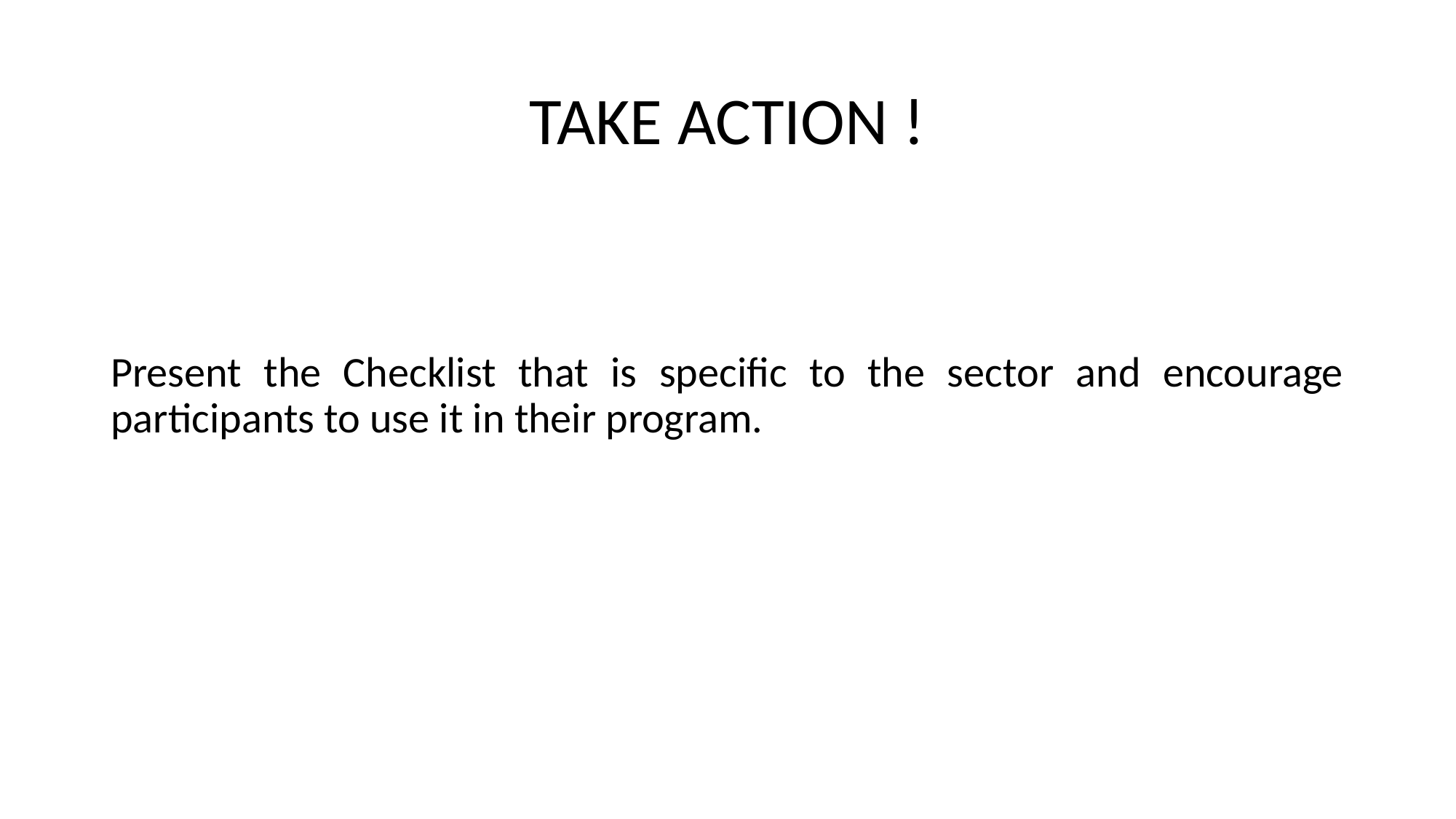

# TAKE ACTION !

Present the Checklist that is specific to the sector and encourage participants to use it in their program.